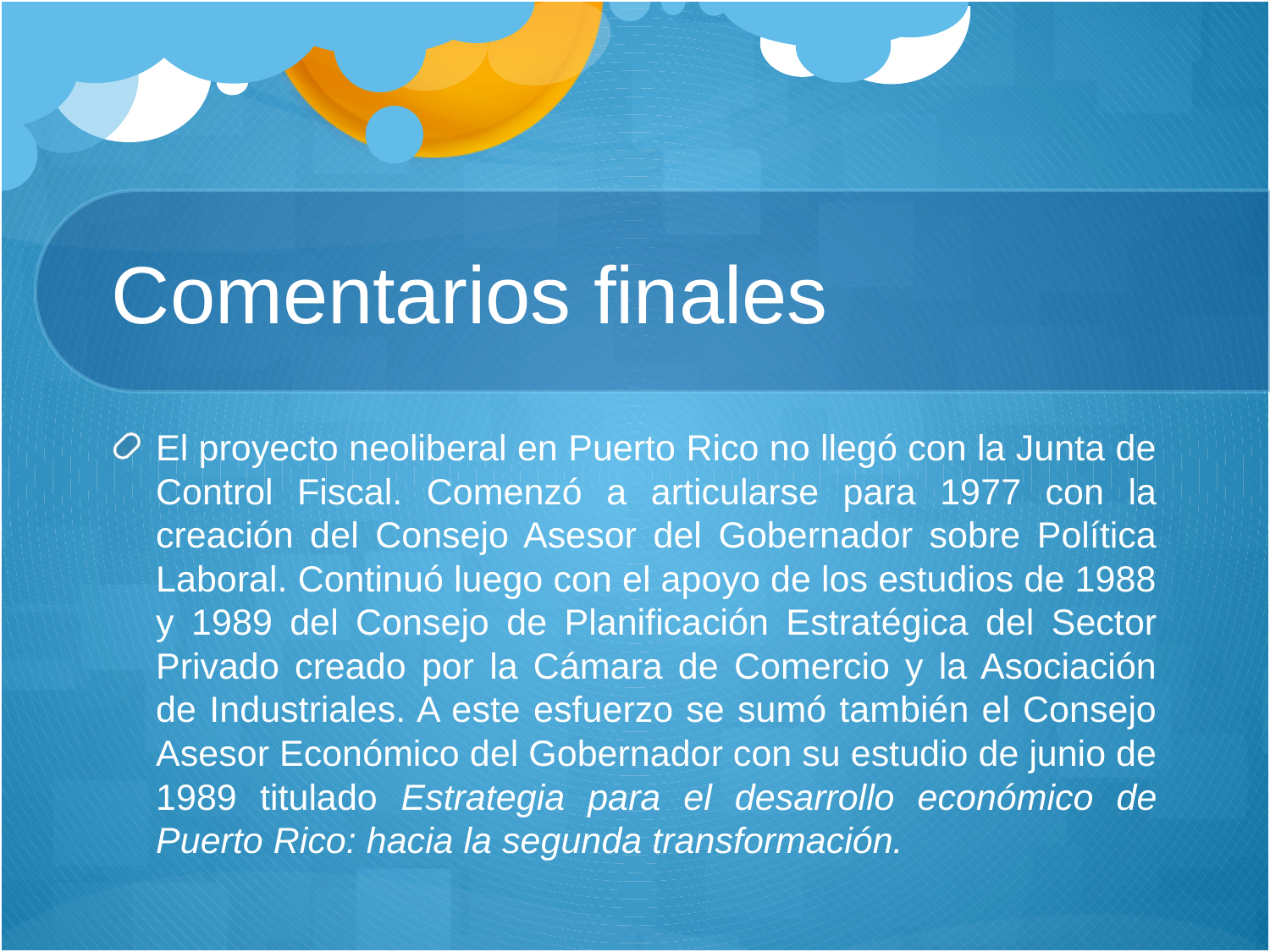

# Comentarios finales
El proyecto neoliberal en Puerto Rico no llegó con la Junta de Control Fiscal. Comenzó a articularse para 1977 con la creación del Consejo Asesor del Gobernador sobre Política Laboral. Continuó luego con el apoyo de los estudios de 1988 y 1989 del Consejo de Planificación Estratégica del Sector Privado creado por la Cámara de Comercio y la Asociación de Industriales. A este esfuerzo se sumó también el Consejo Asesor Económico del Gobernador con su estudio de junio de 1989 titulado Estrategia para el desarrollo económico de Puerto Rico: hacia la segunda transformación.